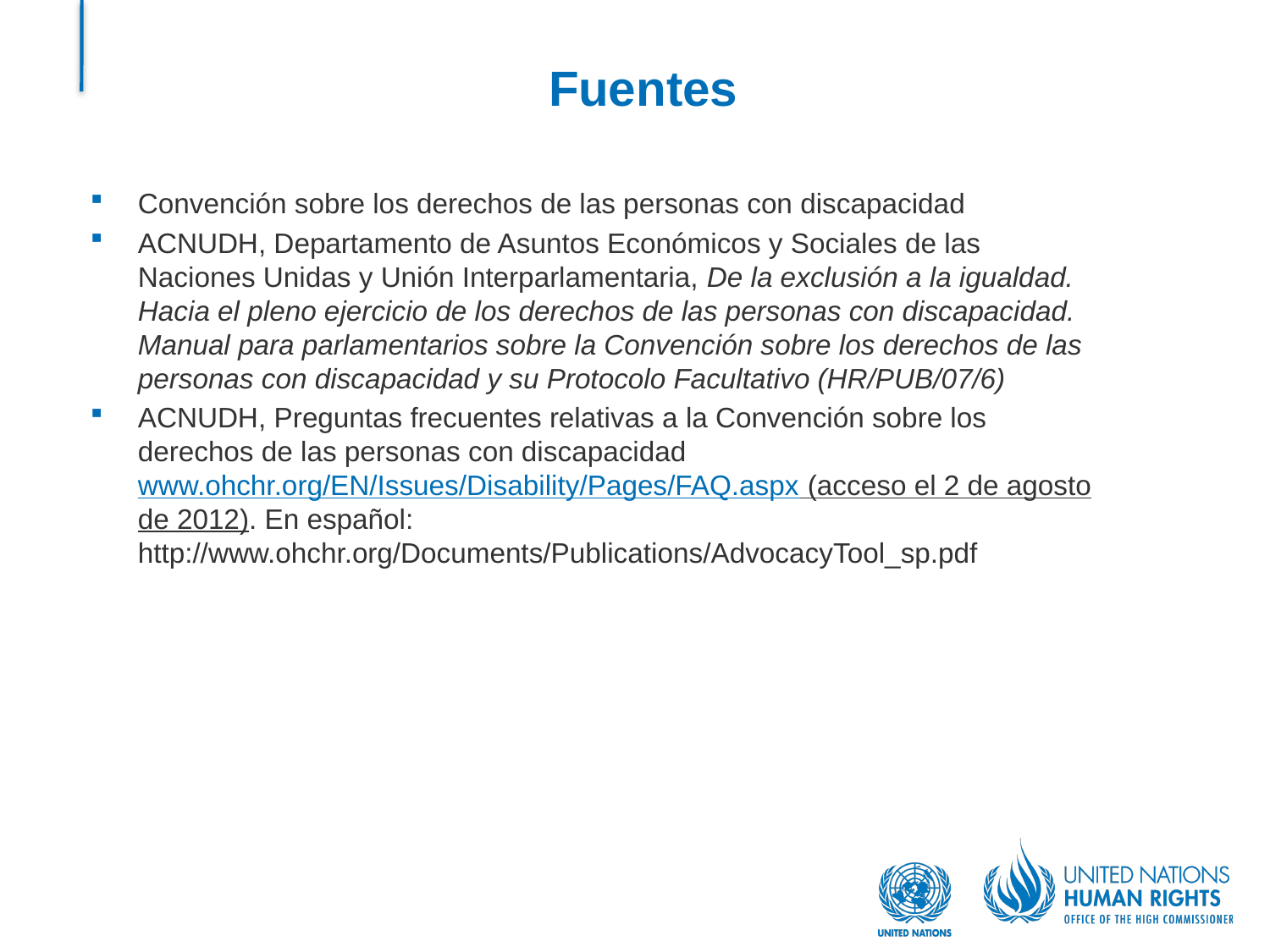

# Fuentes
Convención sobre los derechos de las personas con discapacidad
ACNUDH, Departamento de Asuntos Económicos y Sociales de las Naciones Unidas y Unión Interparlamentaria, De la exclusión a la igualdad. Hacia el pleno ejercicio de los derechos de las personas con discapacidad. Manual para parlamentarios sobre la Convención sobre los derechos de las personas con discapacidad y su Protocolo Facultativo (HR/PUB/07/6)
ACNUDH, Preguntas frecuentes relativas a la Convención sobre los derechos de las personas con discapacidad www.ohchr.org/EN/Issues/Disability/Pages/FAQ.aspx (acceso el 2 de agosto de 2012). En español: http://www.ohchr.org/Documents/Publications/AdvocacyTool_sp.pdf